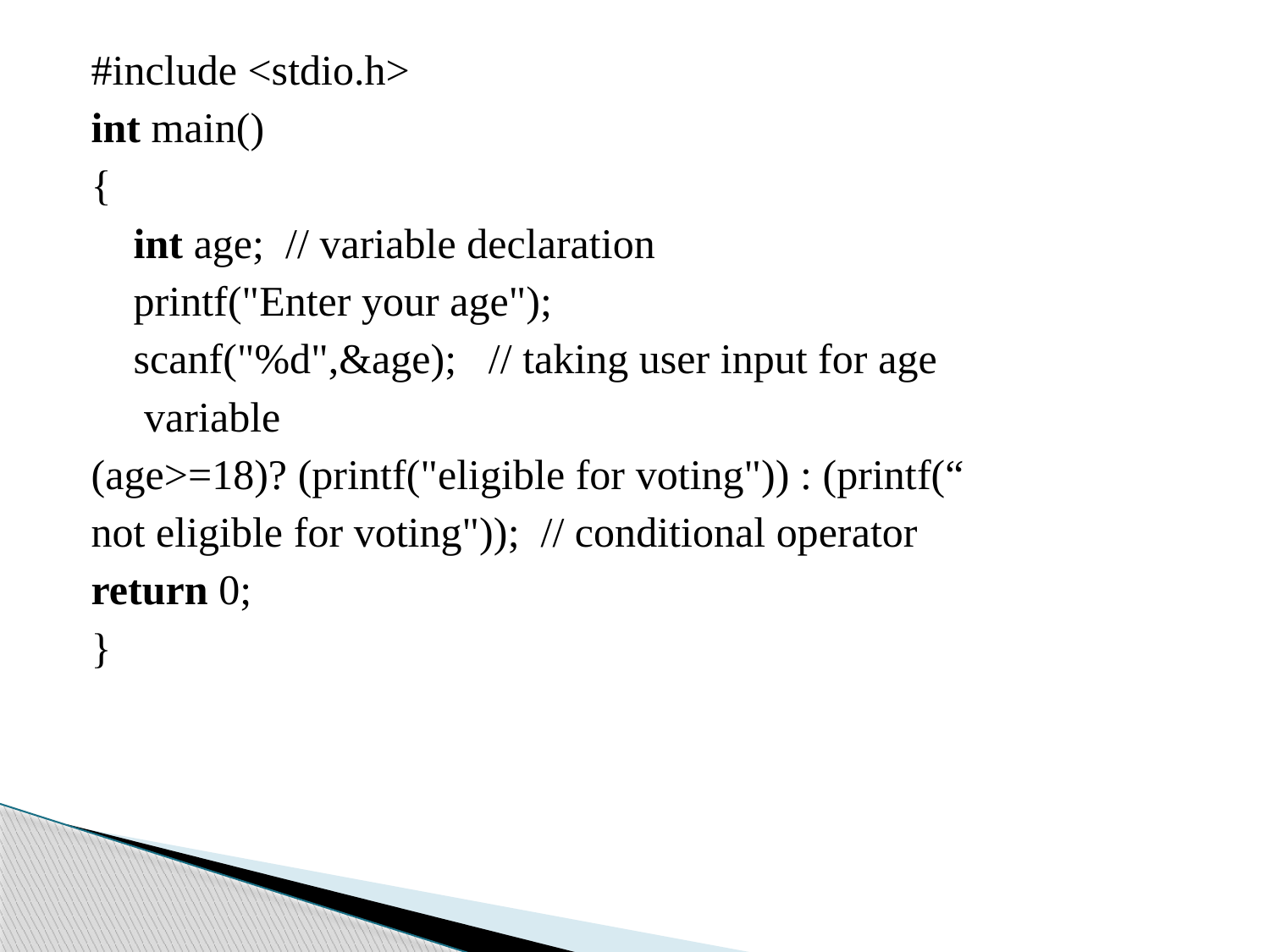

#include <stdio.h>
int main()
{
    int age;  // variable declaration
    printf("Enter your age");
    scanf("%d",&age);   // taking user input for age
     variable
(age>=18)? (printf("eligible for voting")) : (printf(“
not eligible for voting"));  // conditional operator
return 0;
}